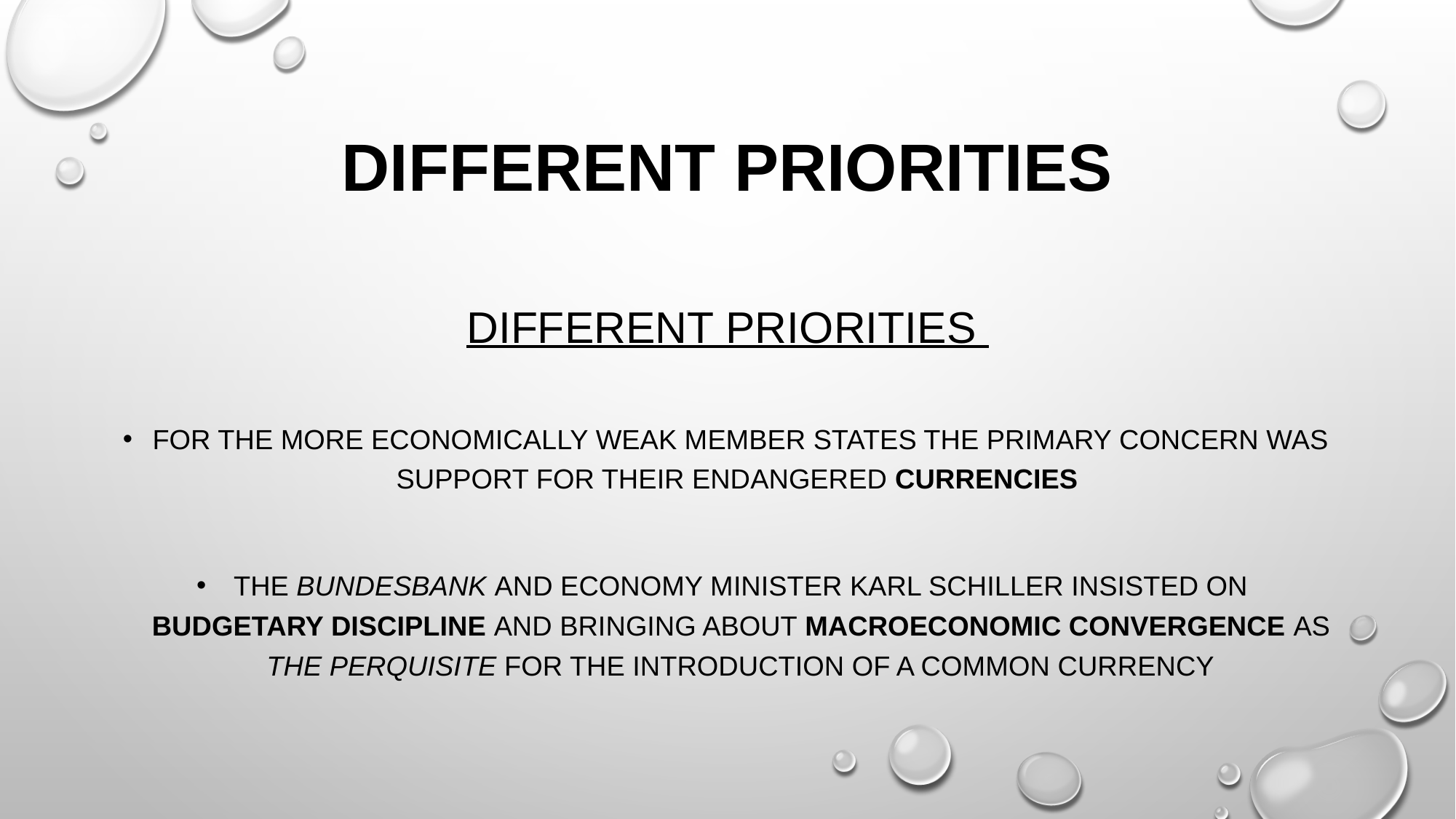

# DIFFERENT PRIORITIES
different priorities

for the more economically weak member states the primary concern was support for their endangered currencies

the Bundesbank and Economy Minister Karl Schiller insisted on budgetary discipline and bringing about macroeconomic convergence as the perquisite for the introduction of a common currency